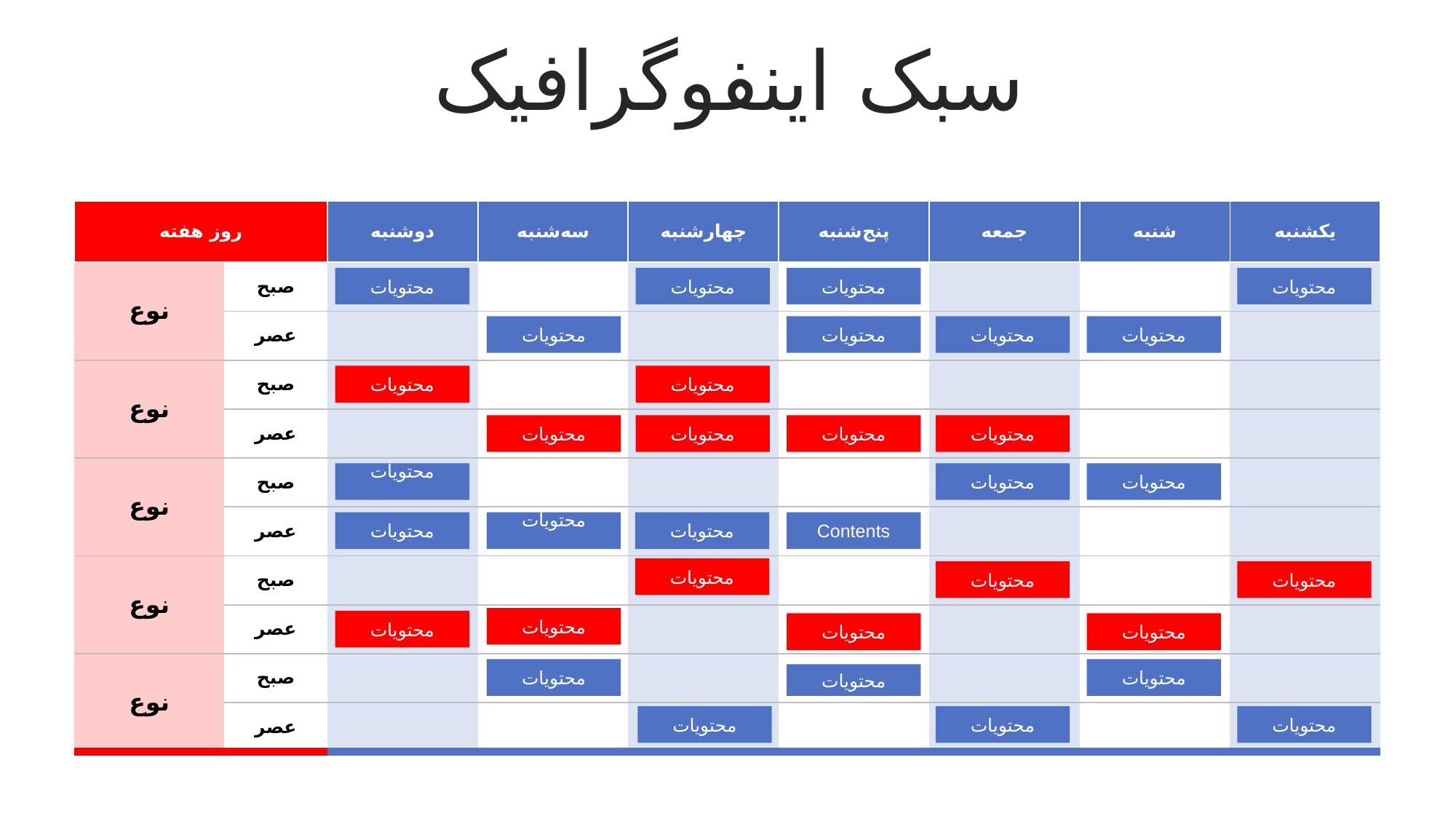

سبک اینفوگرافیک
| روز هفته |  | دوشنبه | سه‌شنبه | چهارشنبه | پنج‌شنبه | جمعه | شنبه | یکشنبه |
| --- | --- | --- | --- | --- | --- | --- | --- | --- |
| نوع | صبح |  |  |  |  |  |  |  |
|  | عصر |  |  |  |  |  |  |  |
| نوع | صبح |  |  |  |  |  |  |  |
|  | عصر |  |  |  |  |  |  |  |
| نوع | صبح |  |  |  |  |  |  |  |
|  | عصر |  |  |  |  |  |  |  |
| نوع | صبح |  |  |  |  |  |  |  |
|  | عصر |  |  |  |  |  |  |  |
| نوع | صبح |  |  |  |  |  |  |  |
|  | عصر |  |  |  |  |  |  |  |
محتویات
محتویات
محتویات
محتویات
محتویات
محتویات
محتویات
محتویات
محتویات
محتویات
محتویات
محتویات
محتویات
محتویات
محتویات

محتویات
محتویات
محتویات
محتویات

محتویات
Contents
محتویات
محتویات
محتویات
محتویات
محتویات
محتویات
محتویات
محتویات
محتویات
محتویات
محتویات
محتویات
محتویات